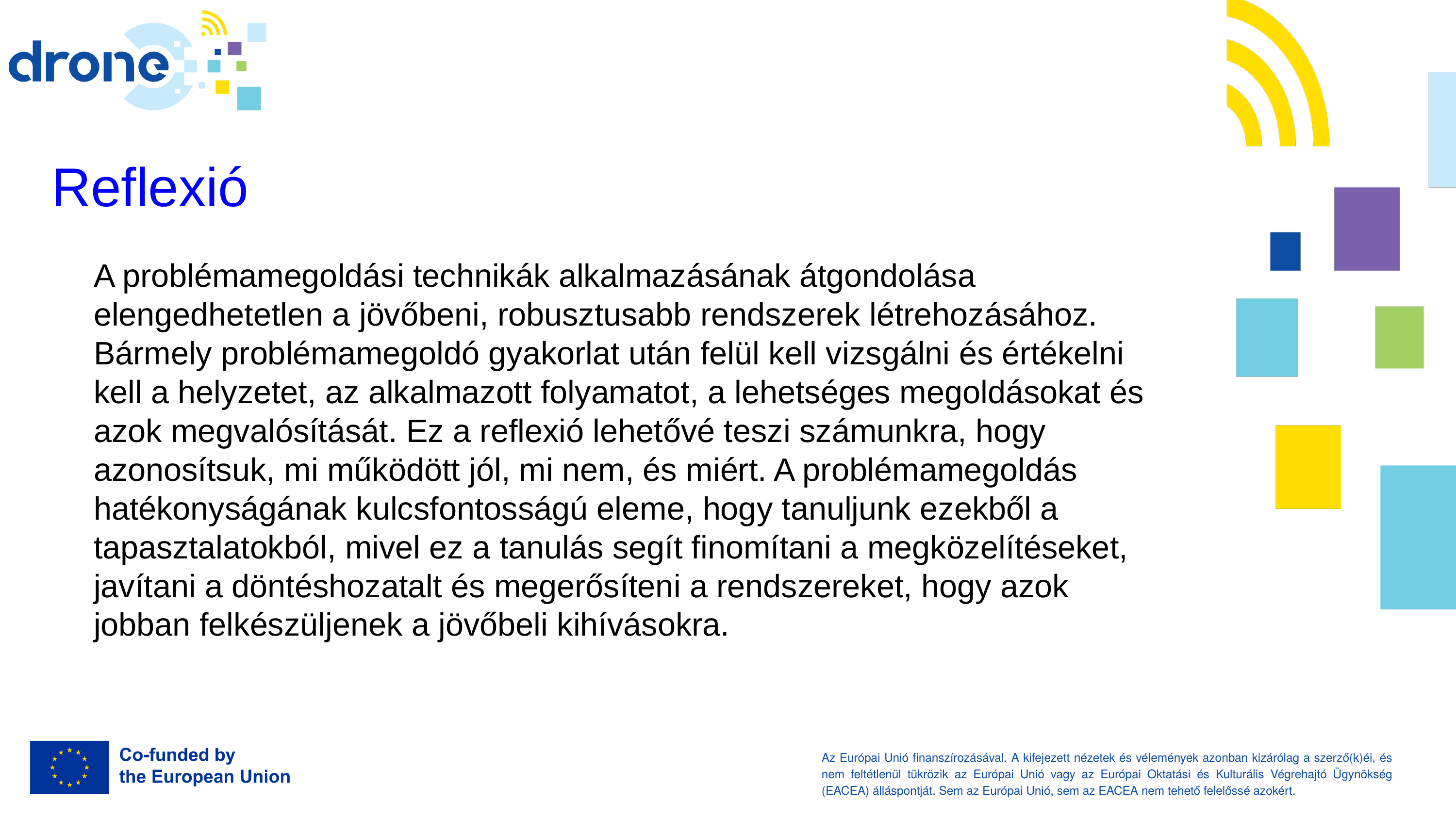

Reflexió
.
02.
A problémamegoldási technikák alkalmazásának átgondolása elengedhetetlen a jövőbeni, robusztusabb rendszerek létrehozásához. Bármely problémamegoldó gyakorlat után felül kell vizsgálni és értékelni kell a helyzetet, az alkalmazott folyamatot, a lehetséges megoldásokat és azok megvalósítását. Ez a reflexió lehetővé teszi számunkra, hogy azonosítsuk, mi működött jól, mi nem, és miért. A problémamegoldás hatékonyságának kulcsfontosságú eleme, hogy tanuljunk ezekből a tapasztalatokból, mivel ez a tanulás segít finomítani a megközelítéseket, javítani a döntéshozatalt és megerősíteni a rendszereket, hogy azok jobban felkészüljenek a jövőbeli kihívásokra.
03.
04.

Az Európai Unió finanszírozásával. A kifejezett nézetek és vélemények azonban kizárólag a szerző(k)éi, és nem feltétlenül tükrözik az Európai Unió vagy az Európai Oktatási és Kulturális Végrehajtó Ügynökség (EACEA) álláspontját. Sem az Európai Unió, sem az EACEA nem tehető felelőssé azokért.